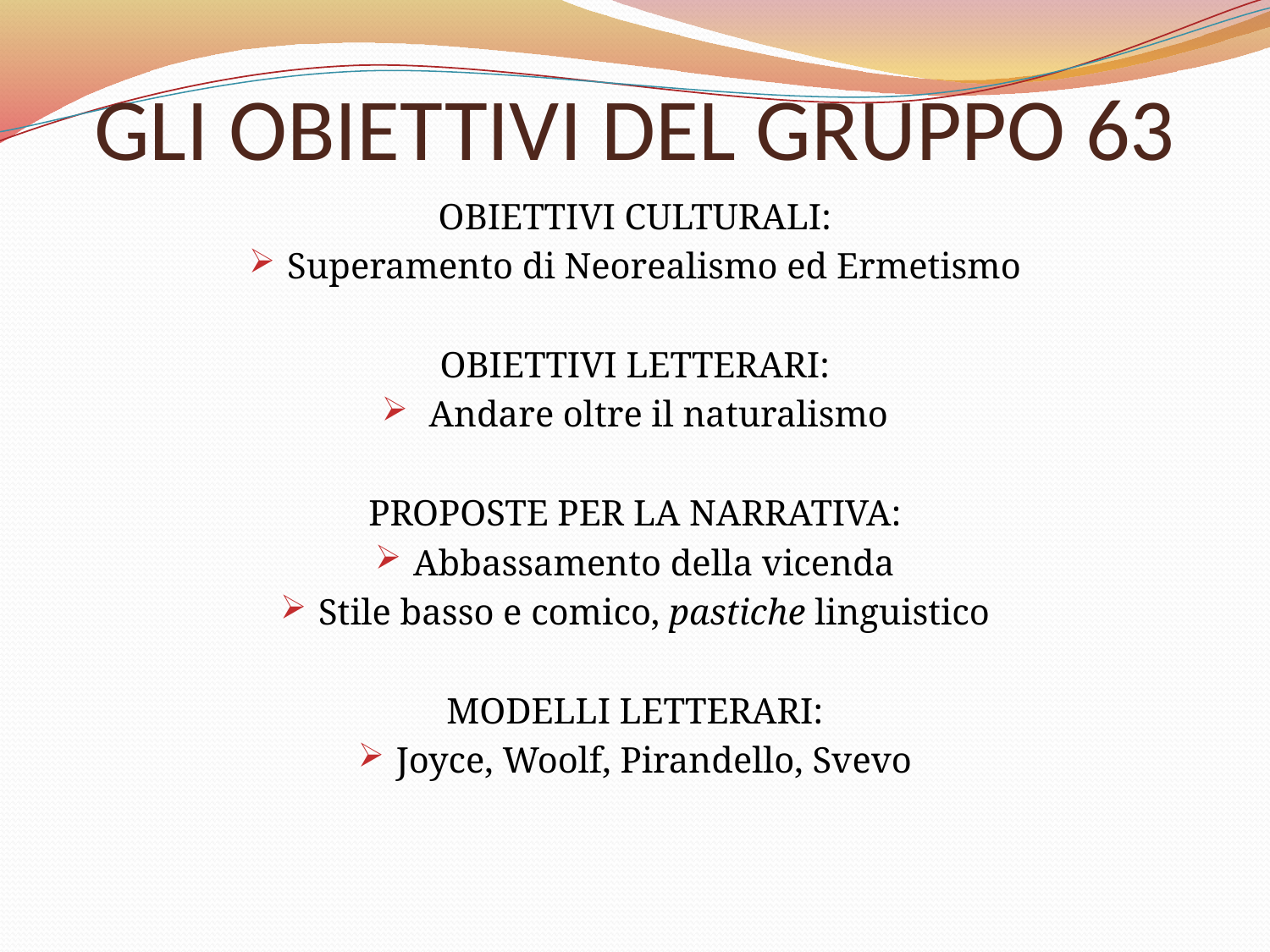

# GLI OBIETTIVI DEL GRUPPO 63
OBIETTIVI CULTURALI:
Superamento di Neorealismo ed Ermetismo

OBIETTIVI LETTERARI:
 Andare oltre il naturalismo

PROPOSTE PER LA NARRATIVA:
Abbassamento della vicenda
Stile basso e comico, pastiche linguistico

MODELLI LETTERARI:
Joyce, Woolf, Pirandello, Svevo